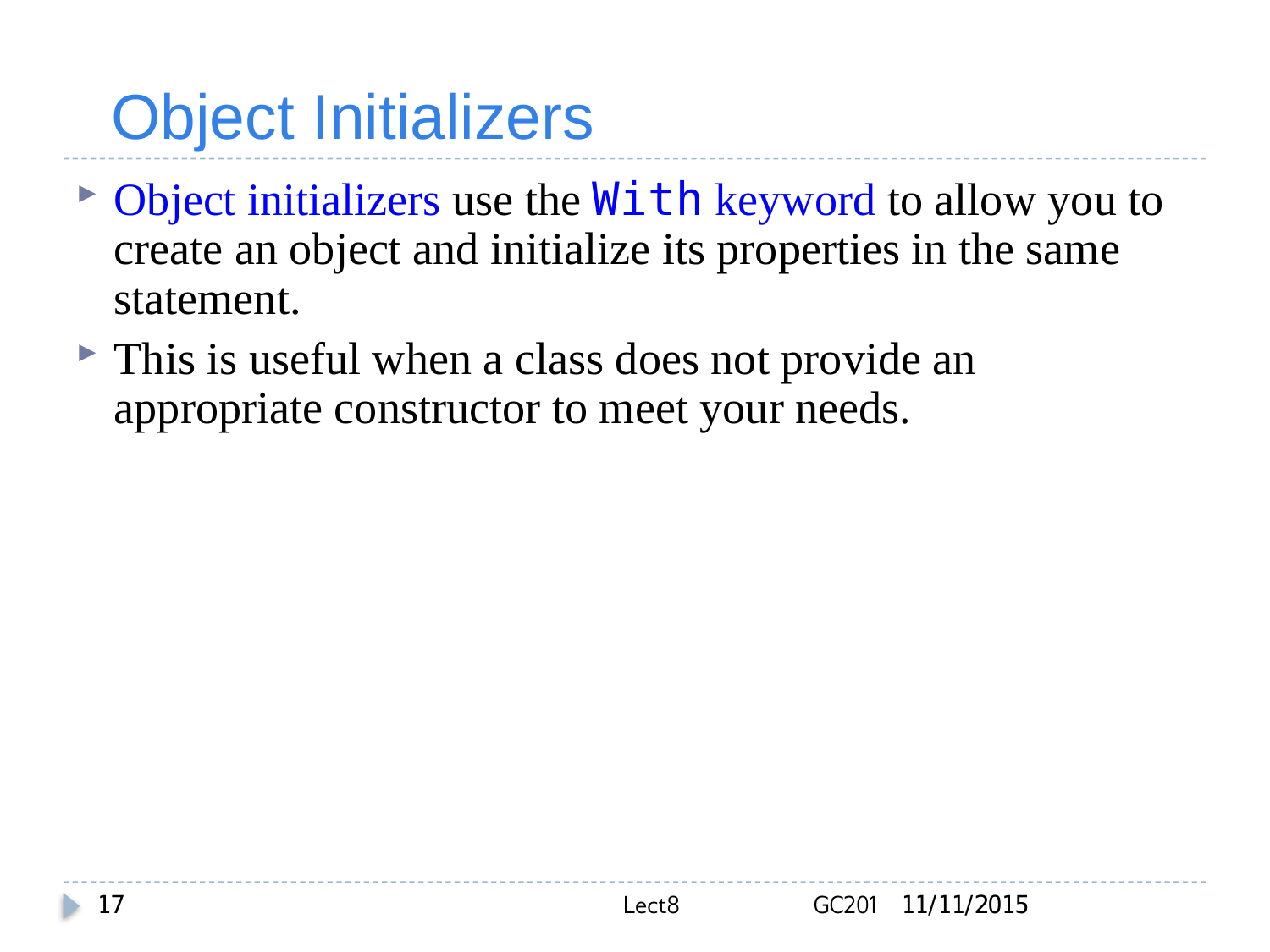

# Object Initializers
Object initializers use the With keyword to allow you to create an object and initialize its properties in the same statement.
This is useful when a class does not provide an appropriate constructor to meet your needs.
17
Lect8                  GC201
11/11/2015